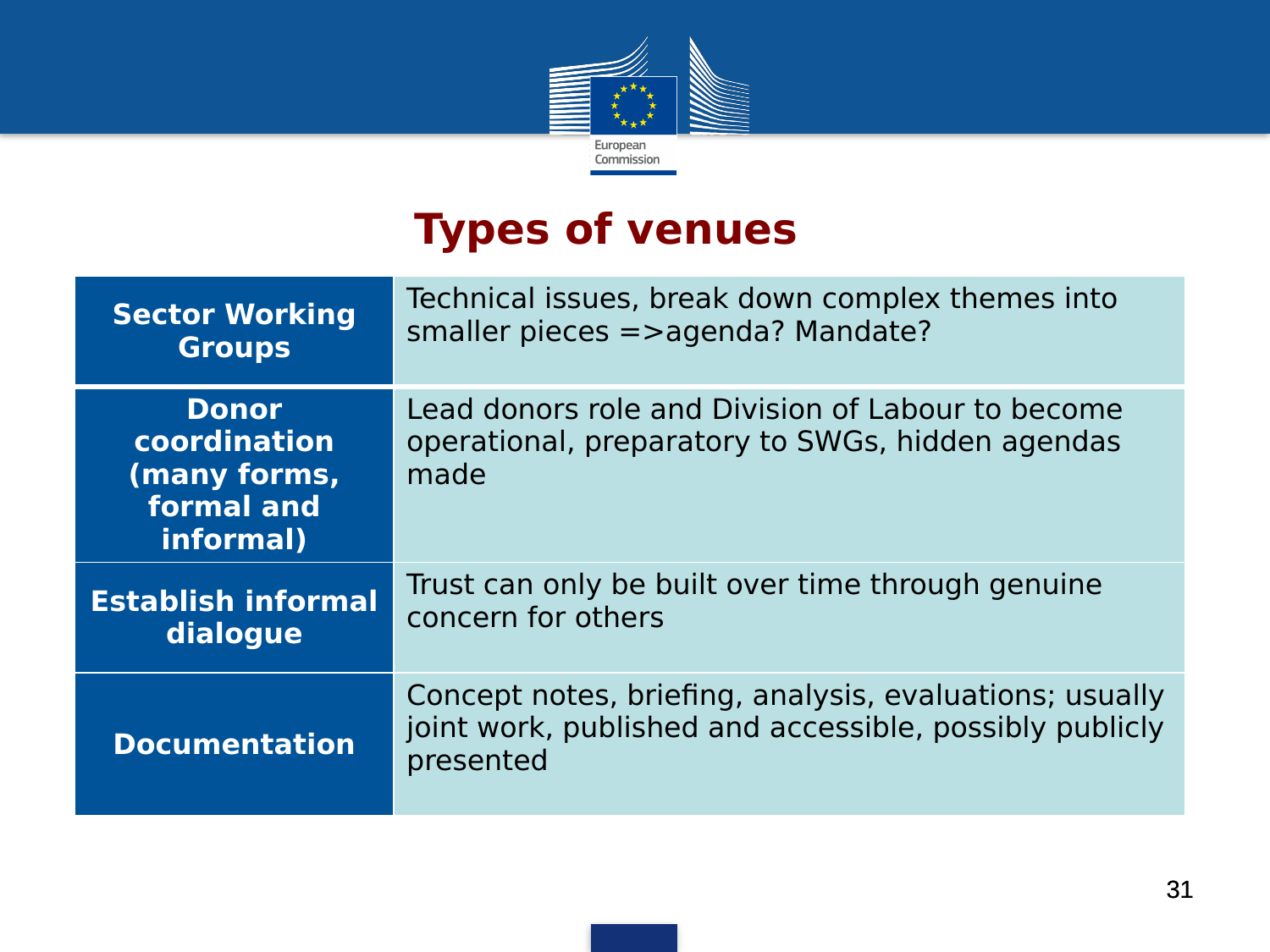

# Types of venues
| Sector Working Groups | Technical issues, break down complex themes into smaller pieces =>agenda? Mandate? |
| --- | --- |
| Donor coordination (many forms, formal and informal) | Lead donors role and Division of Labour to become operational, preparatory to SWGs, hidden agendas made |
| Establish informal dialogue | Trust can only be built over time through genuine concern for others |
| Documentation | Concept notes, briefing, analysis, evaluations; usually joint work, published and accessible, possibly publicly presented |
31
31